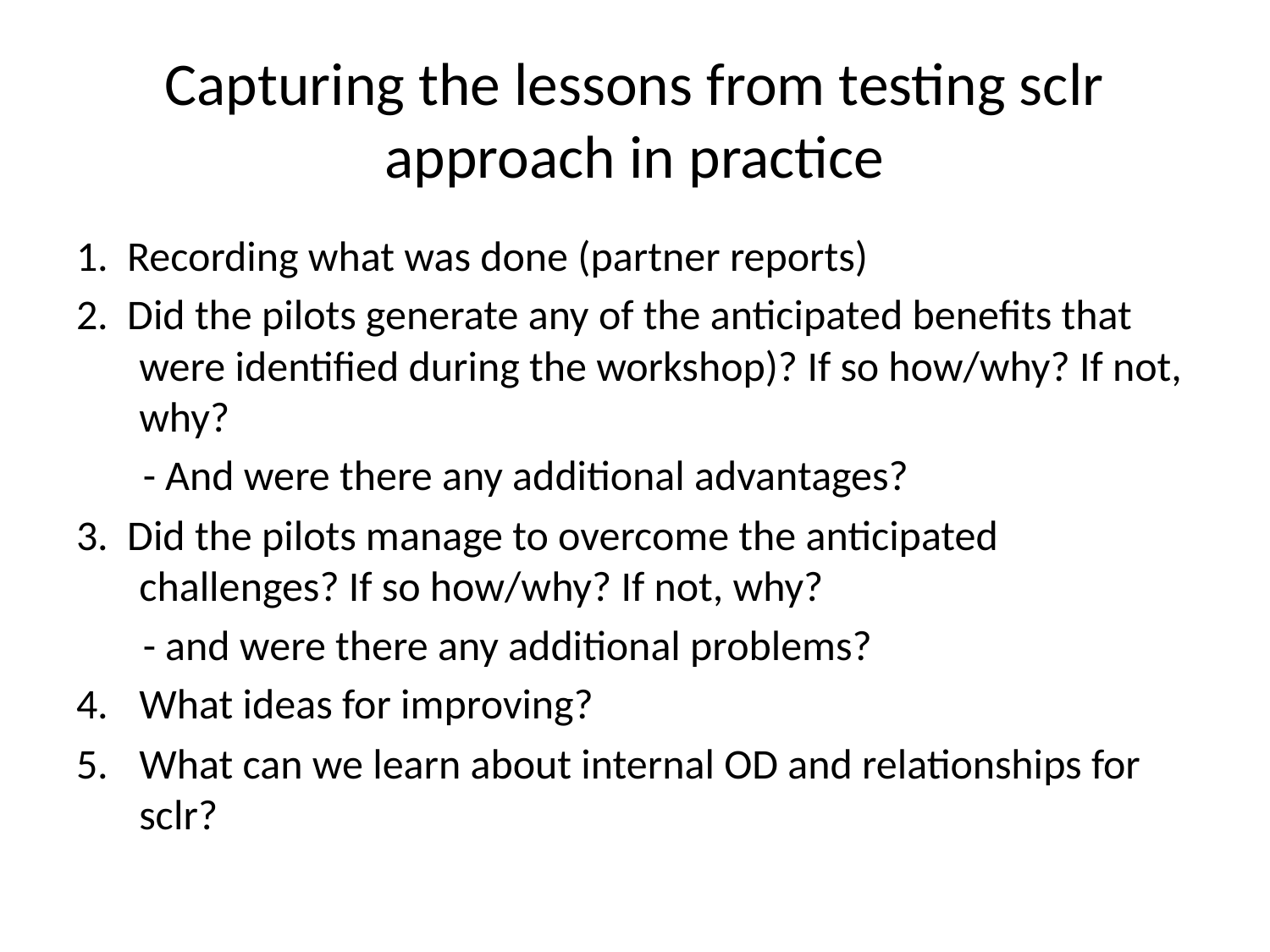

# Capturing the lessons from testing sclr approach in practice
1.  Recording what was done (partner reports)
2.  Did the pilots generate any of the anticipated benefits that were identified during the workshop)? If so how/why? If not, why?
       - And were there any additional advantages?
3.  Did the pilots manage to overcome the anticipated challenges? If so how/why? If not, why?
       - and were there any additional problems?
What ideas for improving?
What can we learn about internal OD and relationships for sclr?